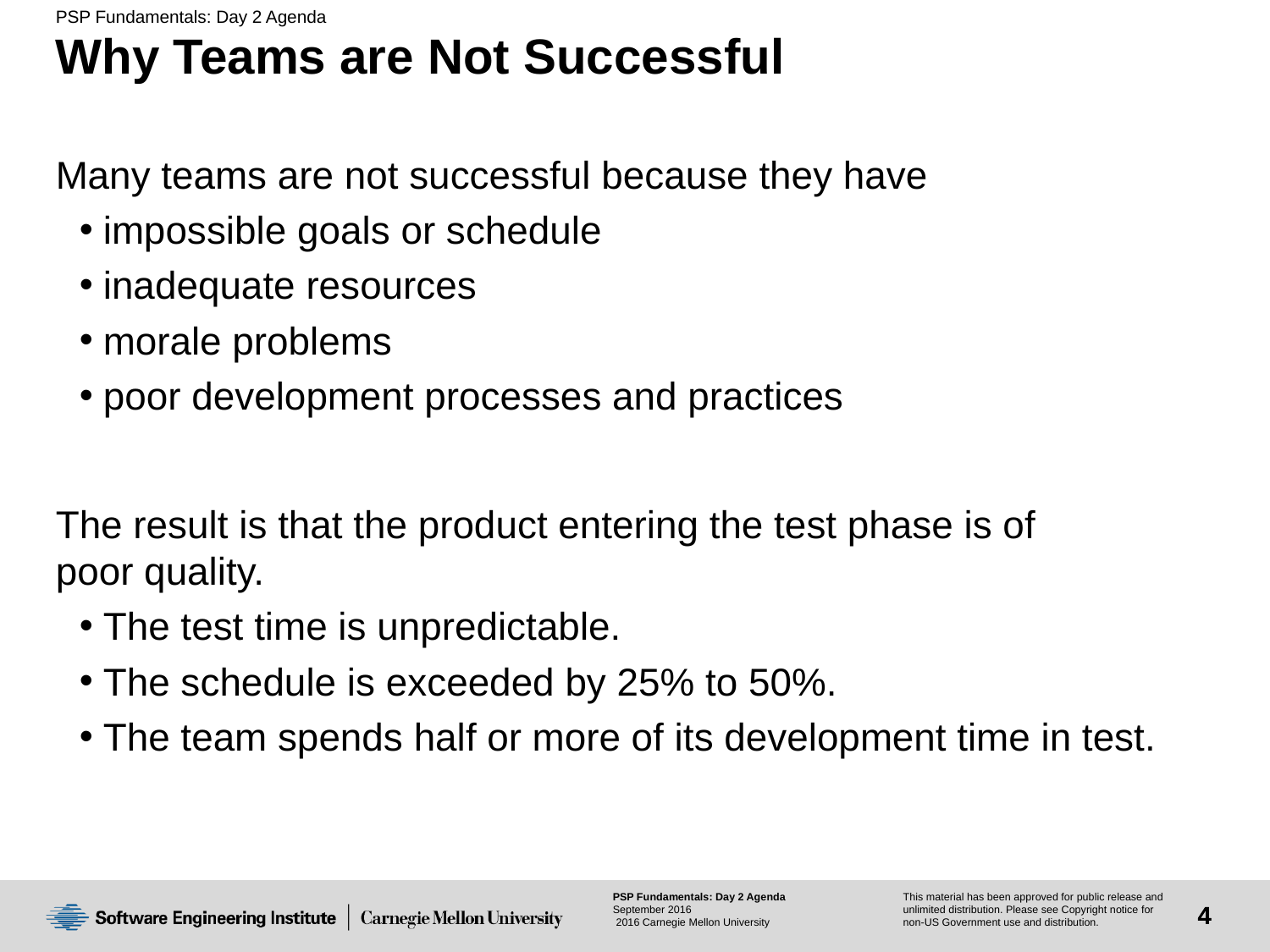

# Why Teams are Not Successful
Many teams are not successful because they have
impossible goals or schedule
inadequate resources
morale problems
poor development processes and practices

The result is that the product entering the test phase is of
poor quality.
The test time is unpredictable.
The schedule is exceeded by 25% to 50%.
The team spends half or more of its development time in test.